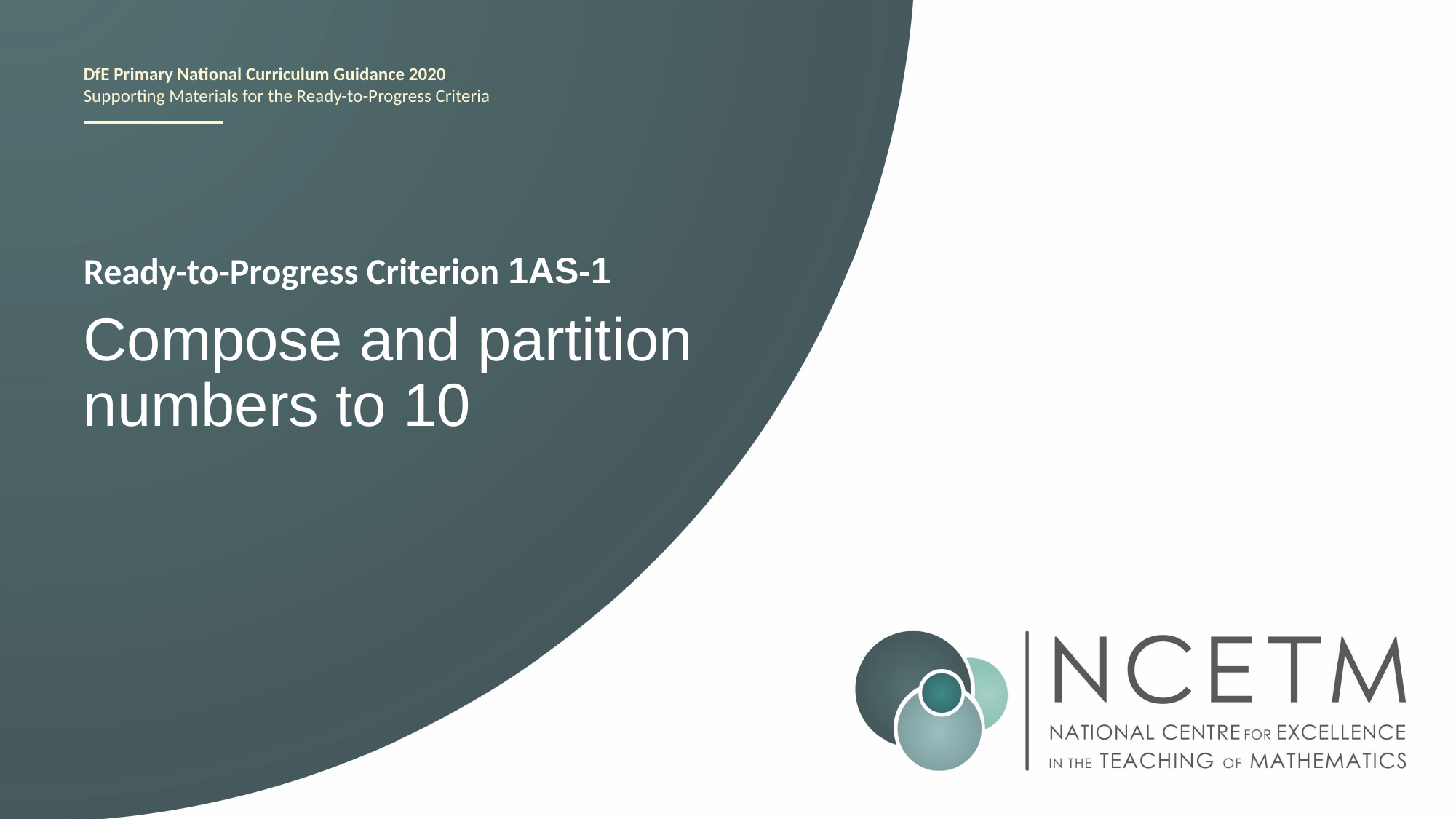

1AS-1
Compose and partition numbers to 10